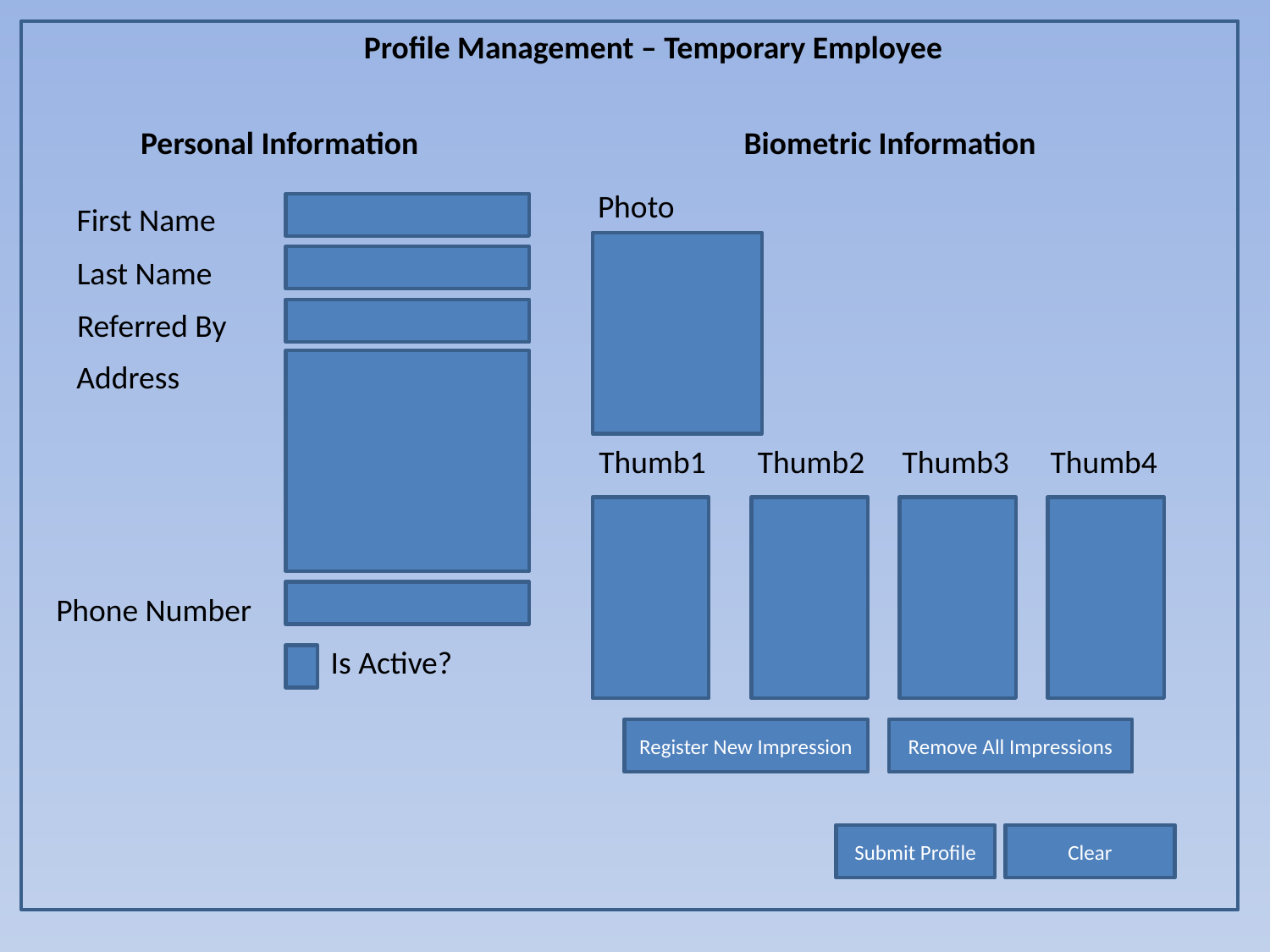

Profile Management – Temporary Employee
Personal Information
Biometric Information
Photo
First Name

Last Name

Referred By

Address

Thumb1
Thumb2
Thumb3
Thumb4

Phone Number
Is Active?

Register New Impression
Remove All Impressions
Submit Profile
Clear